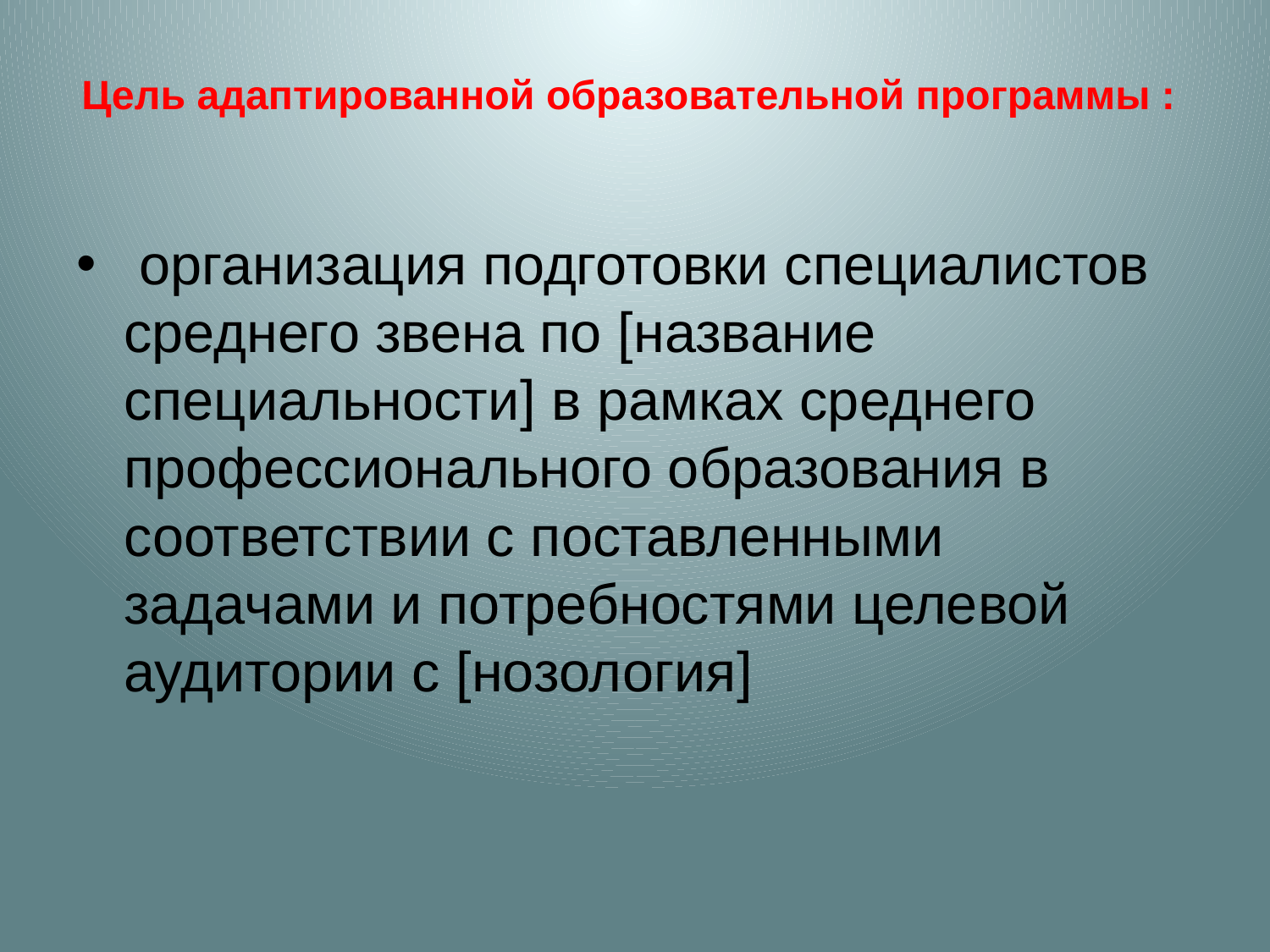

# Цель адаптированной образовательной программы :
 организация подготовки специалистов среднего звена по [название специальности] в рамках среднего профессионального образования в соответствии с поставленными задачами и потребностями целевой аудитории с [нозология]